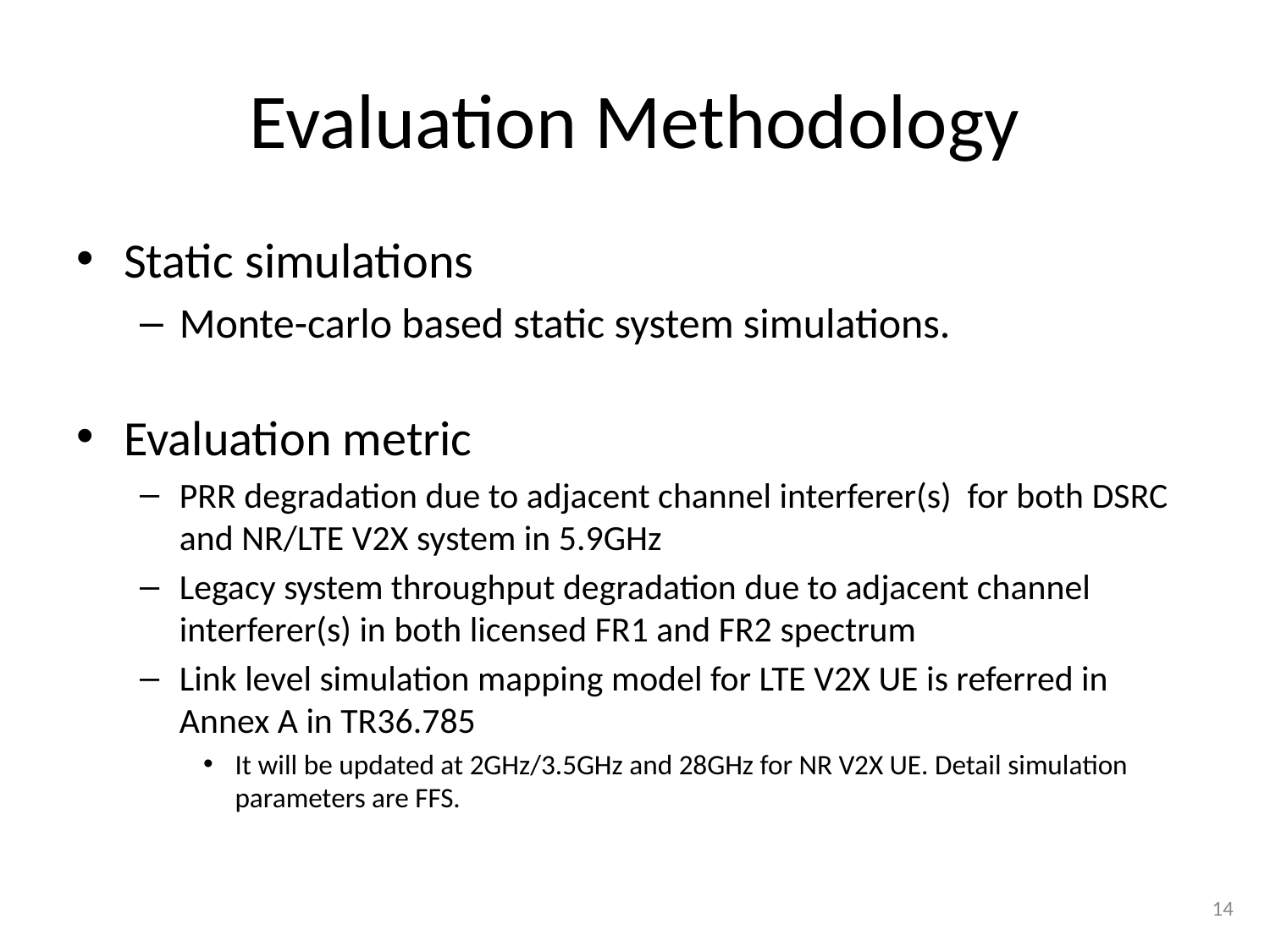

# Evaluation Methodology
Static simulations
Monte-carlo based static system simulations.

Evaluation metric
PRR degradation due to adjacent channel interferer(s)  for both DSRC and NR/LTE V2X system in 5.9GHz
Legacy system throughput degradation due to adjacent channel interferer(s) in both licensed FR1 and FR2 spectrum
Link level simulation mapping model for LTE V2X UE is referred in Annex A in TR36.785
It will be updated at 2GHz/3.5GHz and 28GHz for NR V2X UE. Detail simulation parameters are FFS.
14